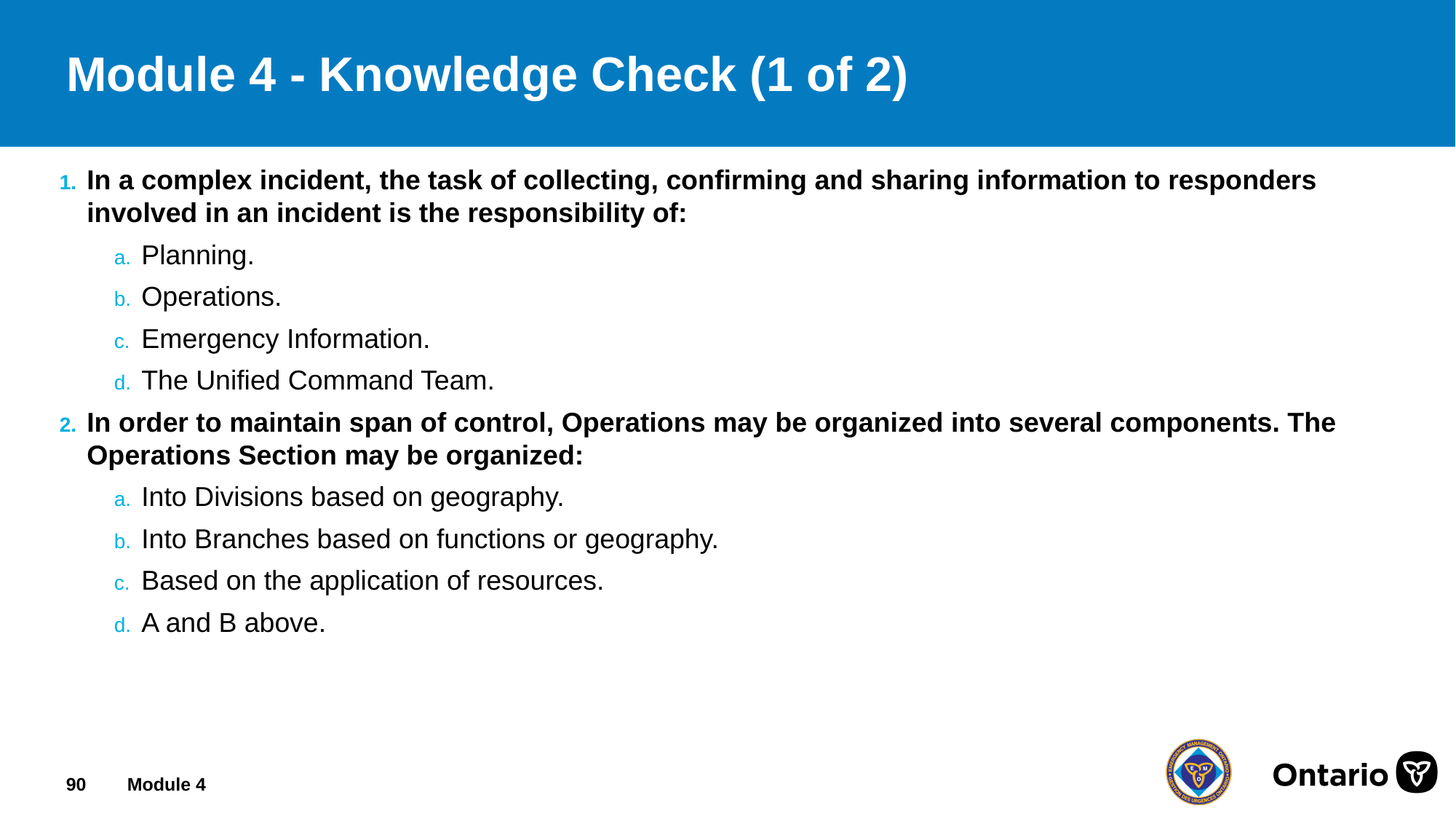

# Module 4 - Knowledge Check (1 of 2)
In a complex incident, the task of collecting, confirming and sharing information to responders involved in an incident is the responsibility of:
Planning.
Operations.
Emergency Information.
The Unified Command Team.
In order to maintain span of control, Operations may be organized into several components. The Operations Section may be organized:
Into Divisions based on geography.
Into Branches based on functions or geography.
Based on the application of resources.
A and B above.
90
Module 4